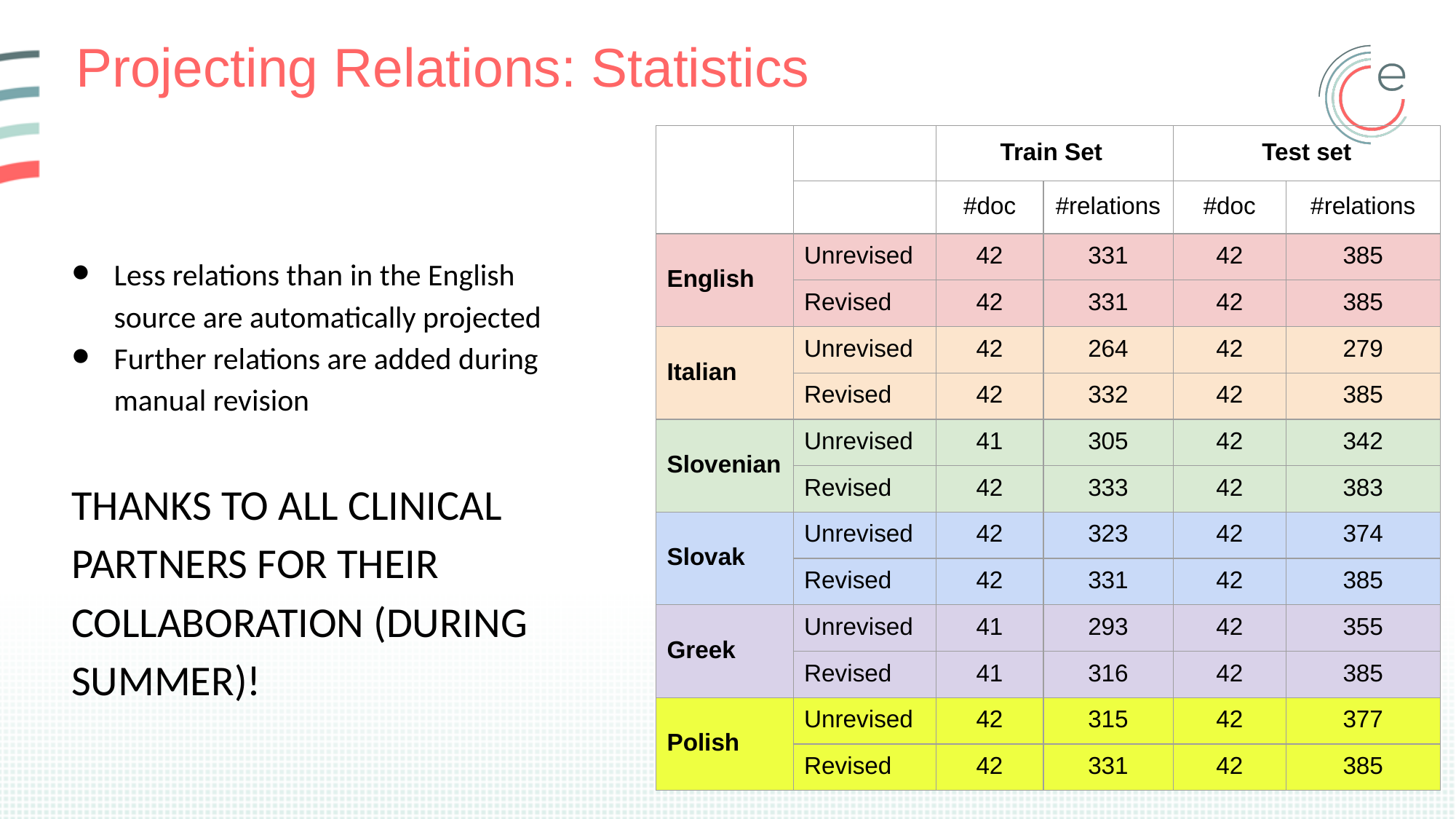

# Projecting Relations: Statistics
|  |  | Train Set |  | Test set |  |
| --- | --- | --- | --- | --- | --- |
|  |  | #doc | #relations | #doc | #relations |
| English | Unrevised | 42 | 331 | 42 | 385 |
|  | Revised | 42 | 331 | 42 | 385 |
| Italian | Unrevised | 42 | 264 | 42 | 279 |
|  | Revised | 42 | 332 | 42 | 385 |
| Slovenian | Unrevised | 41 | 305 | 42 | 342 |
|  | Revised | 42 | 333 | 42 | 383 |
| Slovak | Unrevised | 42 | 323 | 42 | 374 |
|  | Revised | 42 | 331 | 42 | 385 |
| Greek | Unrevised | 41 | 293 | 42 | 355 |
|  | Revised | 41 | 316 | 42 | 385 |
| Polish | Unrevised | 42 | 315 | 42 | 377 |
|  | Revised | 42 | 331 | 42 | 385 |
Less relations than in the English source are automatically projected
Further relations are added during manual revision

THANKS TO ALL CLINICAL PARTNERS FOR THEIR COLLABORATION (DURING SUMMER)!